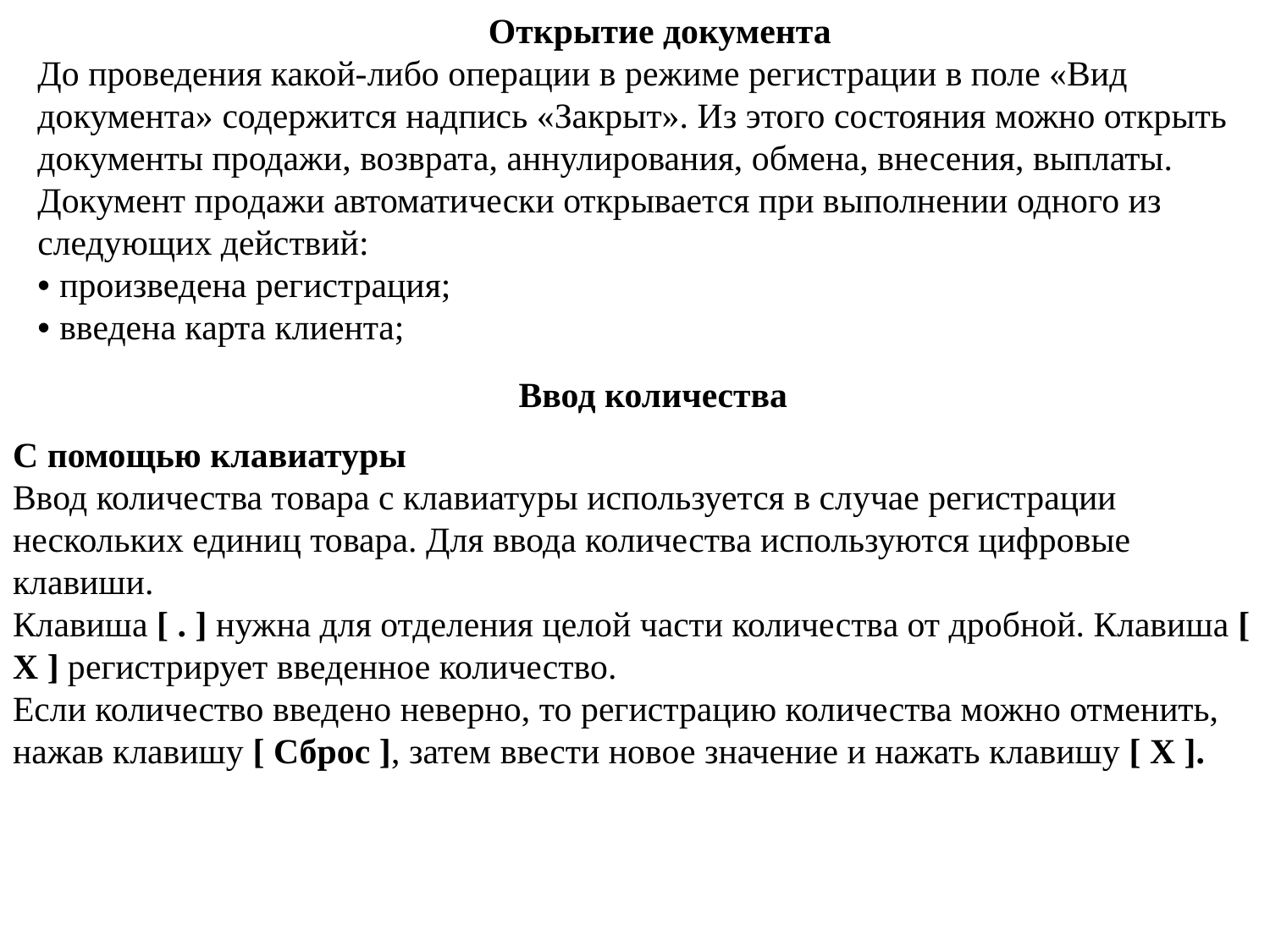

Открытие документа
До проведения какой-либо операции в режиме регистрации в поле «Вид документа» содержится надпись «Закрыт». Из этого состояния можно открыть документы продажи, возврата, аннулирования, обмена, внесения, выплаты.
Документ продажи автоматически открывается при выполнении одного из следующих действий:
• произведена регистрация;
• введена карта клиента;

С помощью клавиатуры
Ввод количества товара с клавиатуры используется в случае регистрации нескольких единиц товара. Для ввода количества используются цифровые клавиши.
Клавиша [ . ] нужна для отделения целой части количества от дробной. Клавиша [ Х ] регистрирует введенное количество.
Если количество введено неверно, то регистрацию количества можно отменить, нажав клавишу [ Сброс ], затем ввести новое значение и нажать клавишу [ Х ].
Ввод количества